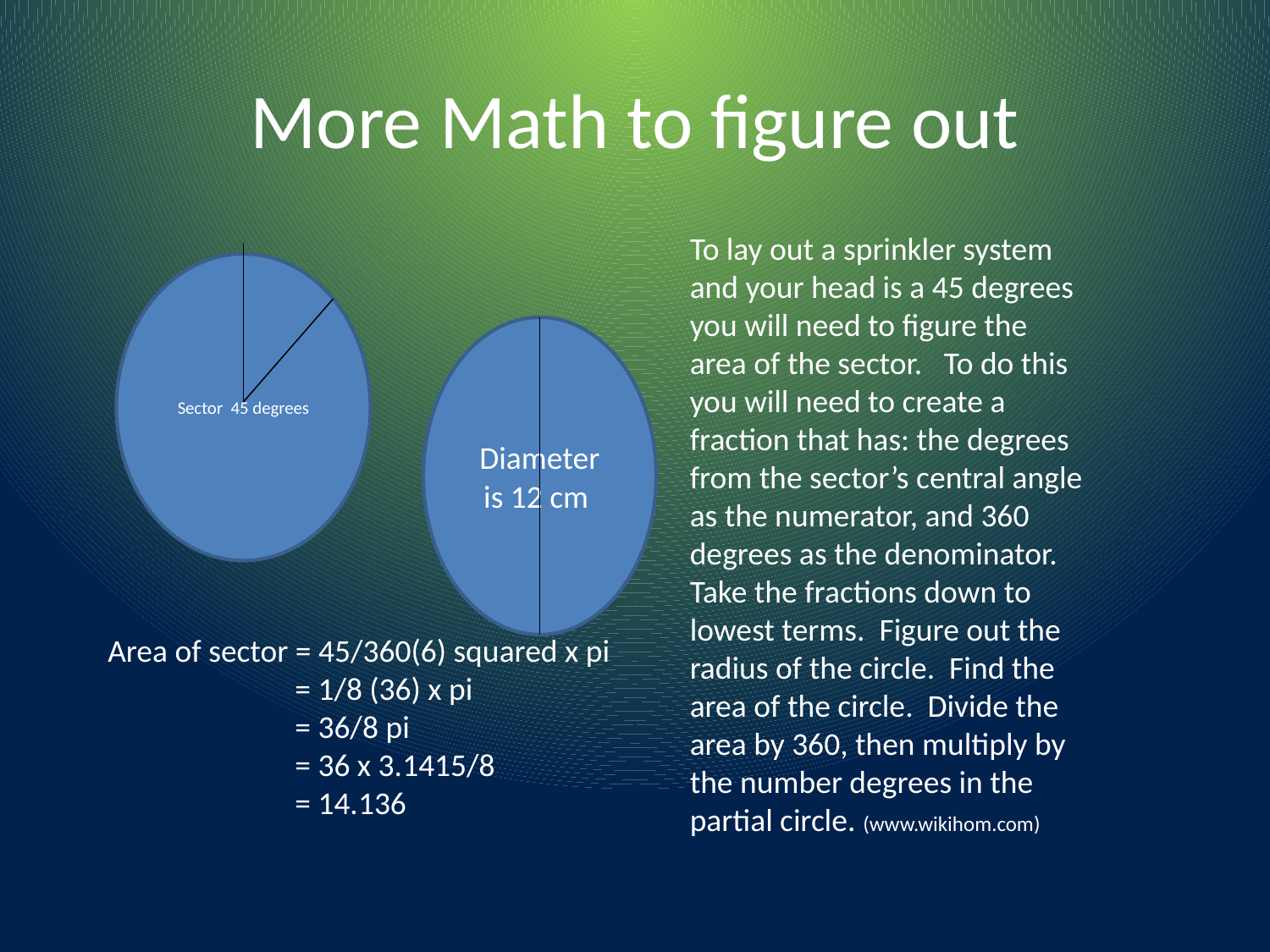

# More Math to figure out
To lay out a sprinkler system and your head is a 45 degrees you will need to figure the  area of the sector.   To do this you will need to create a fraction that has: the degrees from the sector’s central angle as the numerator, and 360 degrees as the denominator.
Take the fractions down to lowest terms.  Figure out the radius of the circle.  Find the area of the circle.  Divide the area by 360, then multiply by the number degrees in the partial circle. (www.wikihom.com)
Sector  45 degrees
Diameter is 12 cm
Area of sector = 45/360(6) squared x pi
                          = 1/8 (36) x pi
                          = 36/8 pi
                          = 36 x 3.1415/8
                          = 14.136